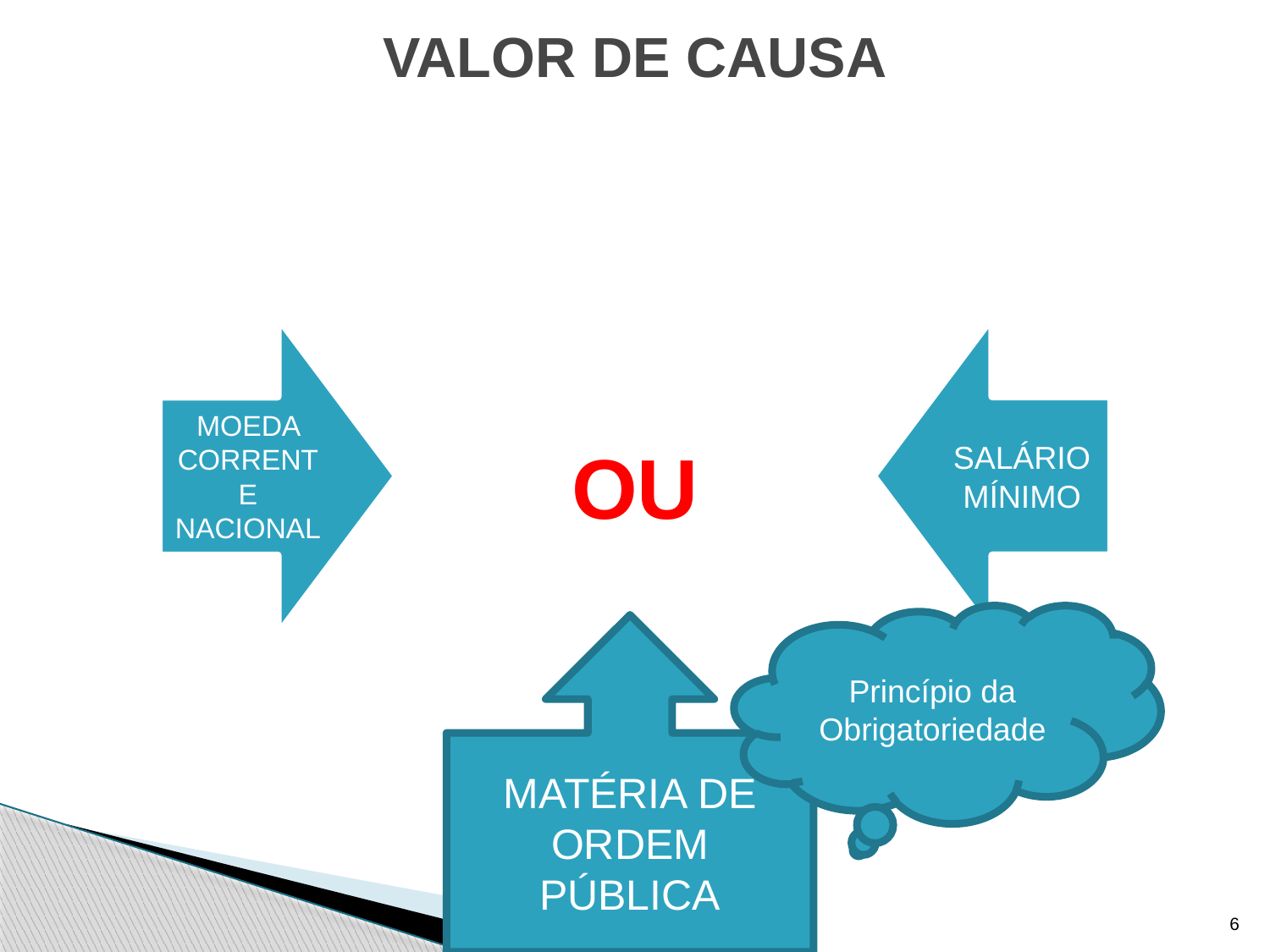

# VALOR DE CAUSA
MOEDA CORRENTE NACIONAL
SALÁRIO
MÍNIMO

OU

Princípio da Obrigatoriedade
MATÉRIA DE
ORDEM PÚBLICA
6